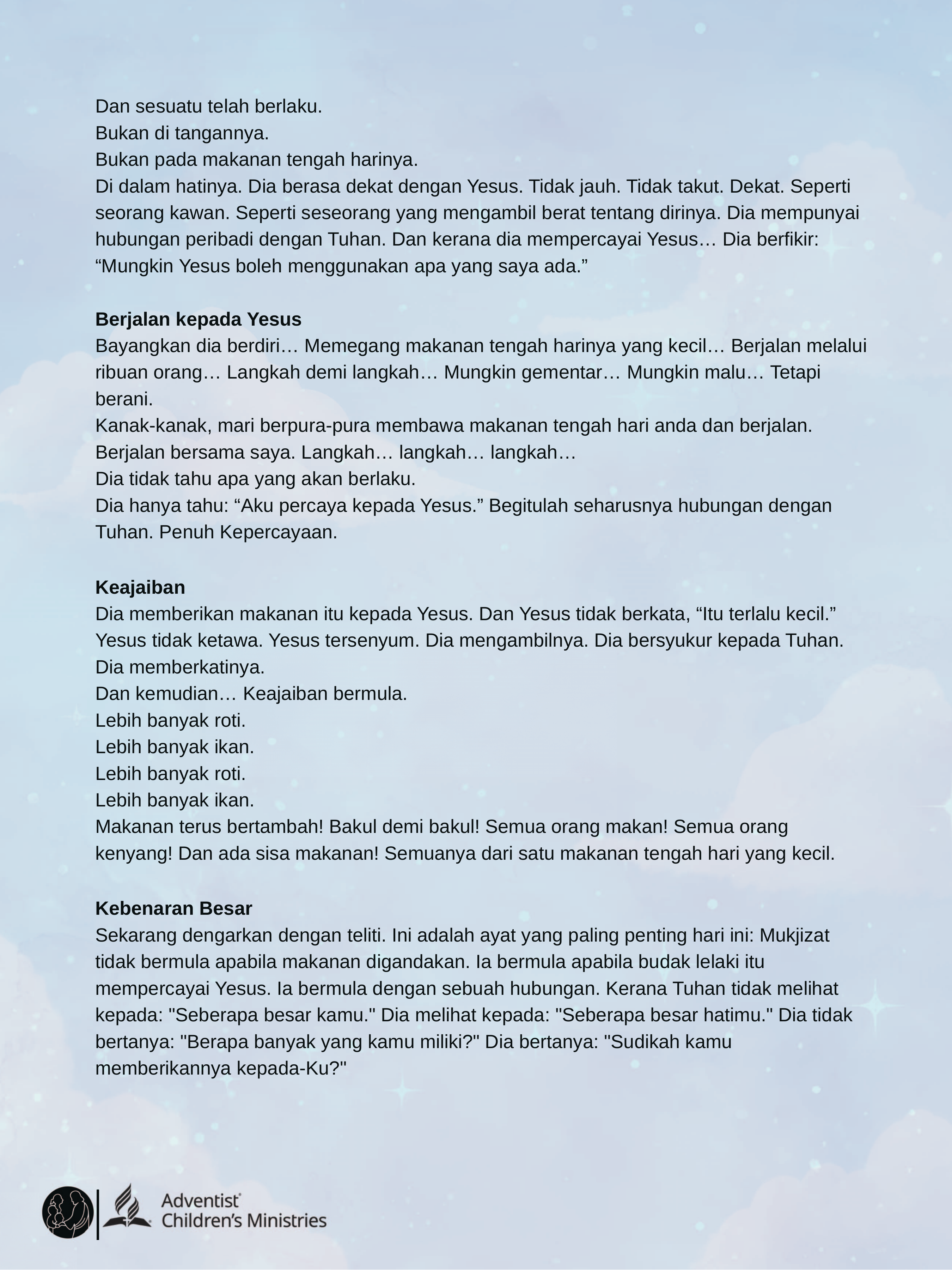

Dan sesuatu telah berlaku.
Bukan di tangannya.
Bukan pada makanan tengah harinya.
Di dalam hatinya. Dia berasa dekat dengan Yesus. Tidak jauh. Tidak takut. Dekat. Seperti seorang kawan. Seperti seseorang yang mengambil berat tentang dirinya. Dia mempunyai hubungan peribadi dengan Tuhan. Dan kerana dia mempercayai Yesus… Dia berfikir:
“Mungkin Yesus boleh menggunakan apa yang saya ada.”

Berjalan kepada Yesus
Bayangkan dia berdiri… Memegang makanan tengah harinya yang kecil… Berjalan melalui ribuan orang… Langkah demi langkah… Mungkin gementar… Mungkin malu… Tetapi berani.
Kanak-kanak, mari berpura-pura membawa makanan tengah hari anda dan berjalan. Berjalan bersama saya. Langkah… langkah… langkah…
Dia tidak tahu apa yang akan berlaku.
Dia hanya tahu: “Aku percaya kepada Yesus.” Begitulah seharusnya hubungan dengan Tuhan. Penuh Kepercayaan.

Keajaiban
Dia memberikan makanan itu kepada Yesus. Dan Yesus tidak berkata, “Itu terlalu kecil.” Yesus tidak ketawa. Yesus tersenyum. Dia mengambilnya. Dia bersyukur kepada Tuhan. Dia memberkatinya.
Dan kemudian… Keajaiban bermula.
Lebih banyak roti.
Lebih banyak ikan.
Lebih banyak roti.
Lebih banyak ikan.
Makanan terus bertambah! Bakul demi bakul! Semua orang makan! Semua orang kenyang! Dan ada sisa makanan! Semuanya dari satu makanan tengah hari yang kecil.

Kebenaran Besar
Sekarang dengarkan dengan teliti. Ini adalah ayat yang paling penting hari ini: Mukjizat tidak bermula apabila makanan digandakan. Ia bermula apabila budak lelaki itu mempercayai Yesus. Ia bermula dengan sebuah hubungan. Kerana Tuhan tidak melihat kepada: "Seberapa besar kamu." Dia melihat kepada: "Seberapa besar hatimu." Dia tidak bertanya: "Berapa banyak yang kamu miliki?" Dia bertanya: "Sudikah kamu memberikannya kepada-Ku?"